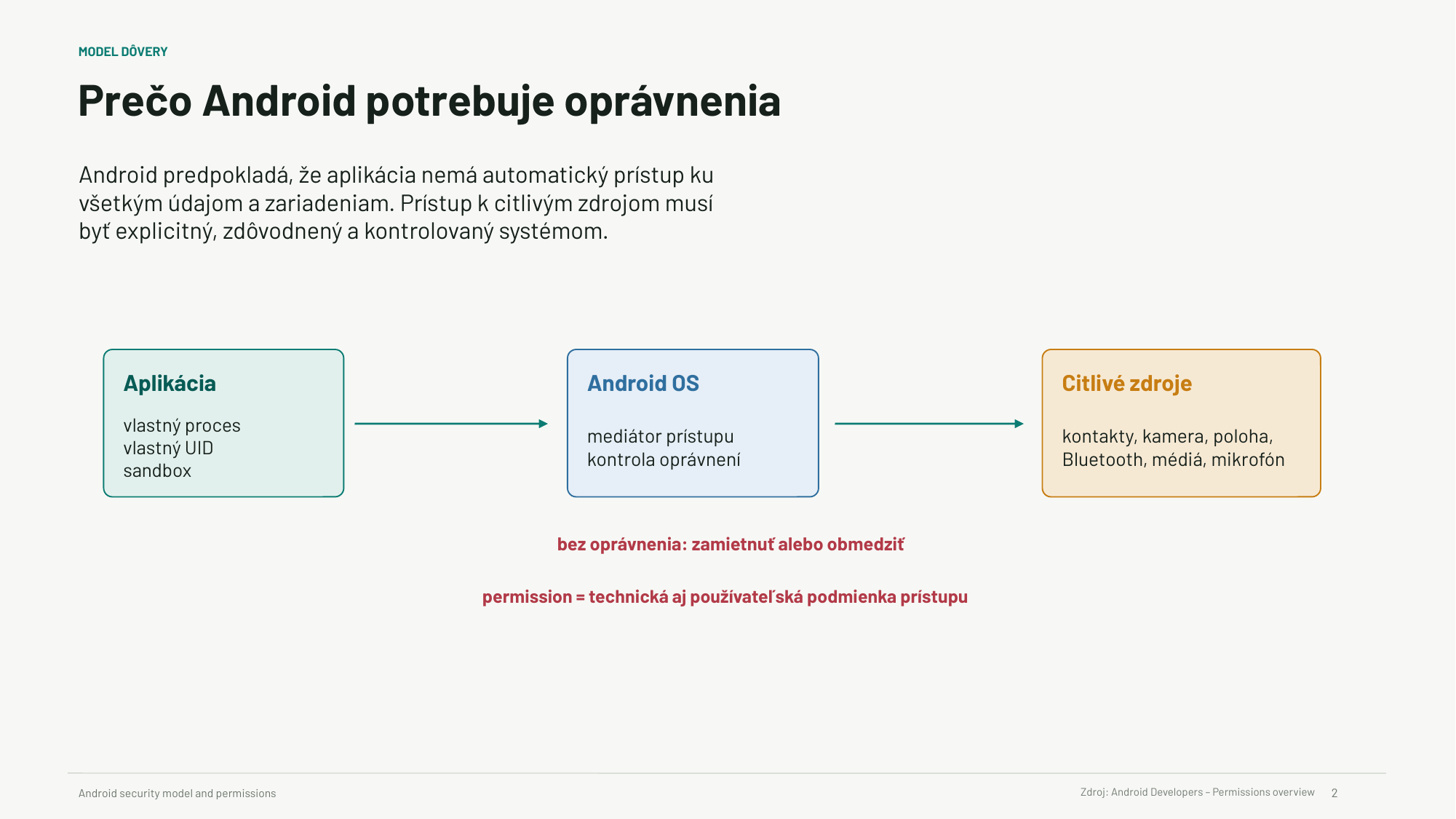

MODEL DÔVERY
Prečo Android potrebuje oprávnenia
Android predpokladá, že aplikácia nemá automatický prístup ku všetkým údajom a zariadeniam. Prístup k citlivým zdrojom musí byť explicitný, zdôvodnený a kontrolovaný systémom.

Aplikácia
Android OS
Citlivé zdroje
vlastný proces
vlastný UID
sandbox
mediátor prístupu
kontrola oprávnení
kontakty, kamera, poloha,
Bluetooth, médiá, mikrofón

bez oprávnenia: zamietnuť alebo obmedziť
permission = technická aj používateľská podmienka prístupu
2
Zdroj: Android Developers – Permissions overview